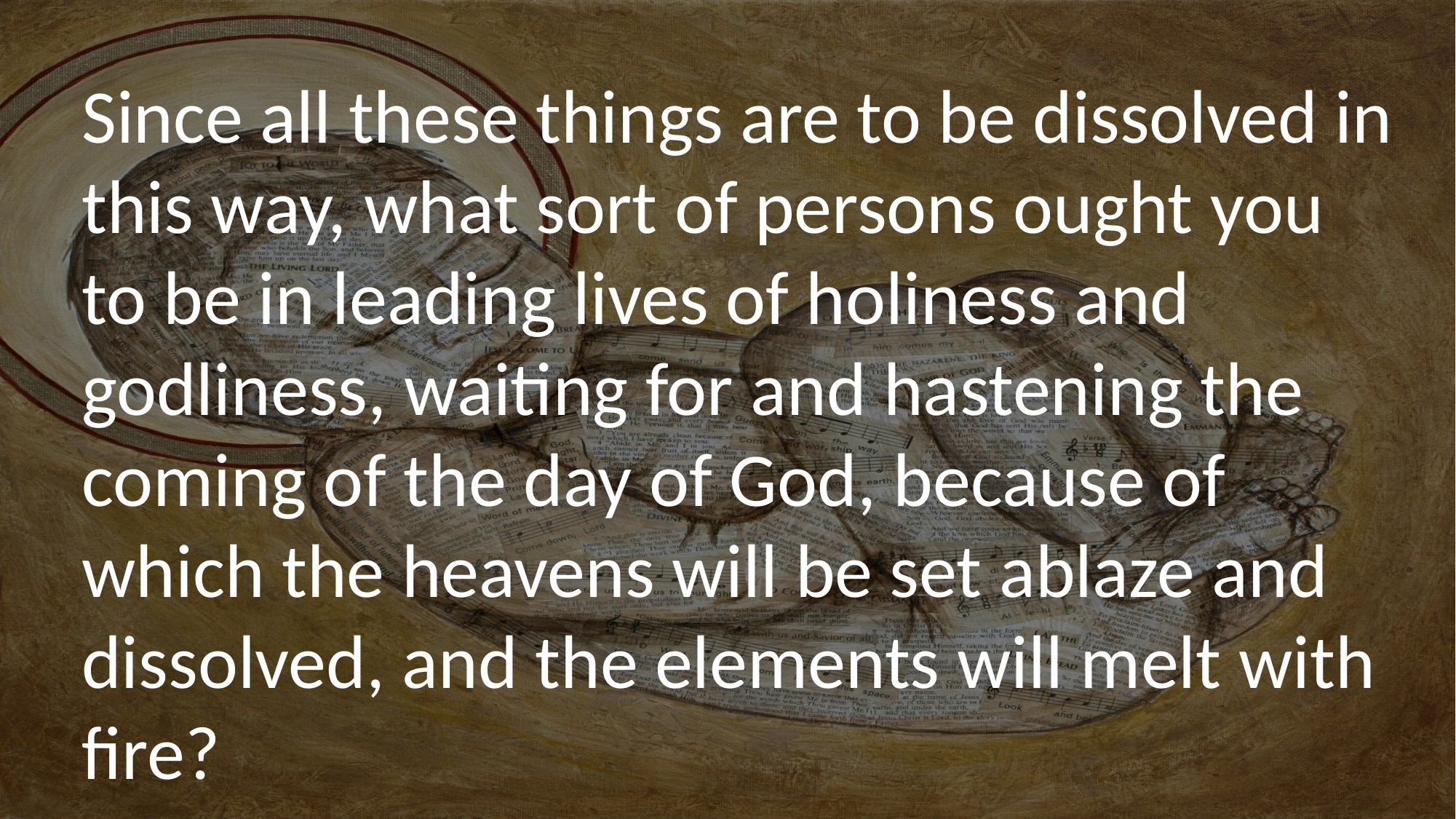

Since all these things are to be dissolved in this way, what sort of persons ought you to be in leading lives of holiness and godliness, waiting for and hastening the coming of the day of God, because of which the heavens will be set ablaze and dissolved, and the elements will melt with fire?